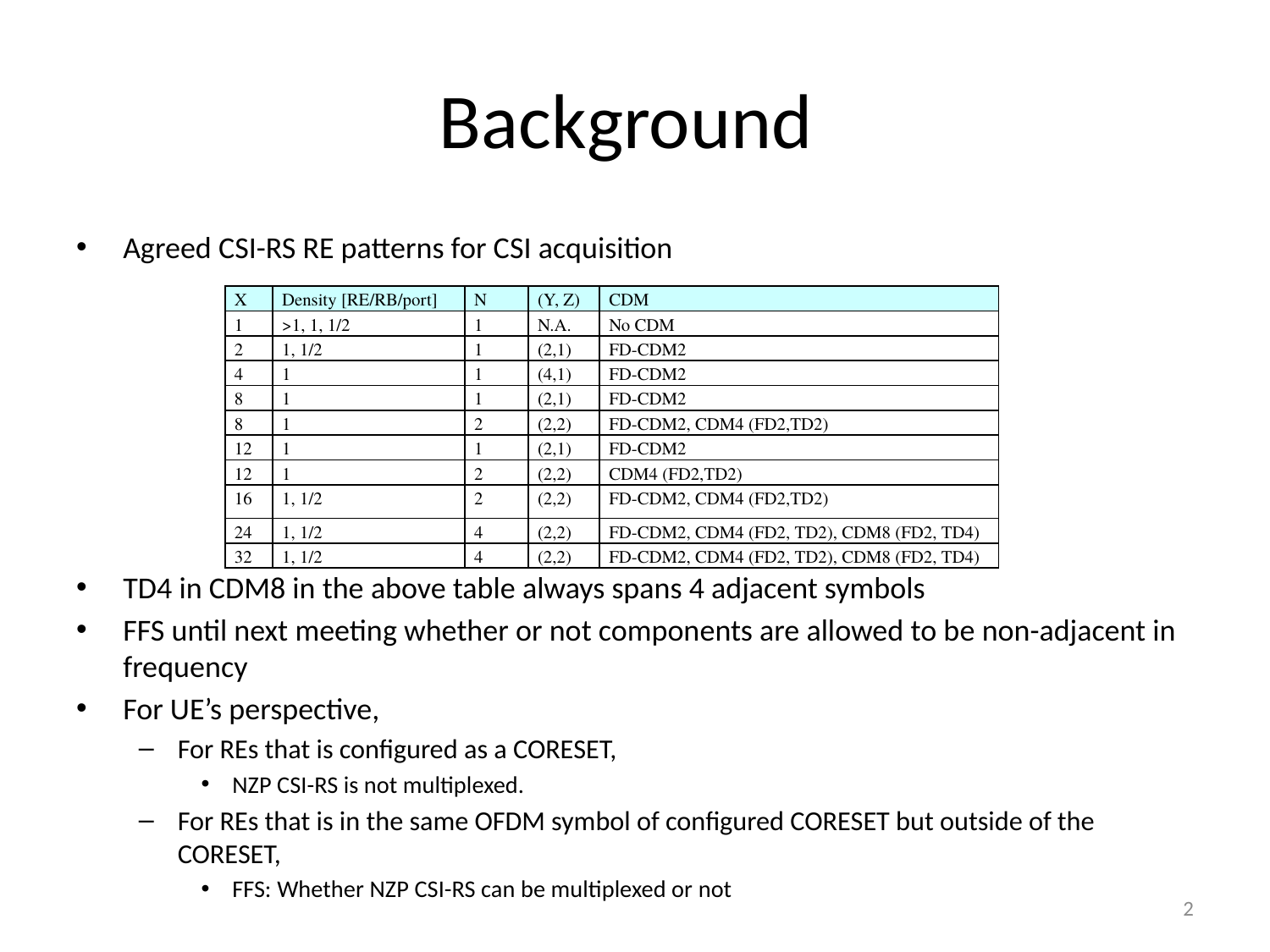

# Background
Agreed CSI-RS RE patterns for CSI acquisition

TD4 in CDM8 in the above table always spans 4 adjacent symbols
FFS until next meeting whether or not components are allowed to be non-adjacent in frequency
For UE’s perspective,
For REs that is configured as a CORESET,
NZP CSI-RS is not multiplexed.
For REs that is in the same OFDM symbol of configured CORESET but outside of the CORESET,
FFS: Whether NZP CSI-RS can be multiplexed or not

| X | Density [RE/RB/port] | N | (Y, Z) | CDM |
| --- | --- | --- | --- | --- |
| 1 | >1, 1, 1/2 | 1 | N.A. | No CDM |
| 2 | 1, 1/2 | 1 | (2,1) | FD-CDM2 |
| 4 | 1 | 1 | (4,1) | FD-CDM2 |
| 8 | 1 | 1 | (2,1) | FD-CDM2 |
| 8 | 1 | 2 | (2,2) | FD-CDM2, CDM4 (FD2,TD2) |
| 12 | 1 | 1 | (2,1) | FD-CDM2 |
| 12 | 1 | 2 | (2,2) | CDM4 (FD2,TD2) |
| 16 | 1, 1/2 | 2 | (2,2) | FD-CDM2, CDM4 (FD2,TD2) |
| 24 | 1, 1/2 | 4 | (2,2) | FD-CDM2, CDM4 (FD2, TD2), CDM8 (FD2, TD4) |
| 32 | 1, 1/2 | 4 | (2,2) | FD-CDM2, CDM4 (FD2, TD2), CDM8 (FD2, TD4) |
2